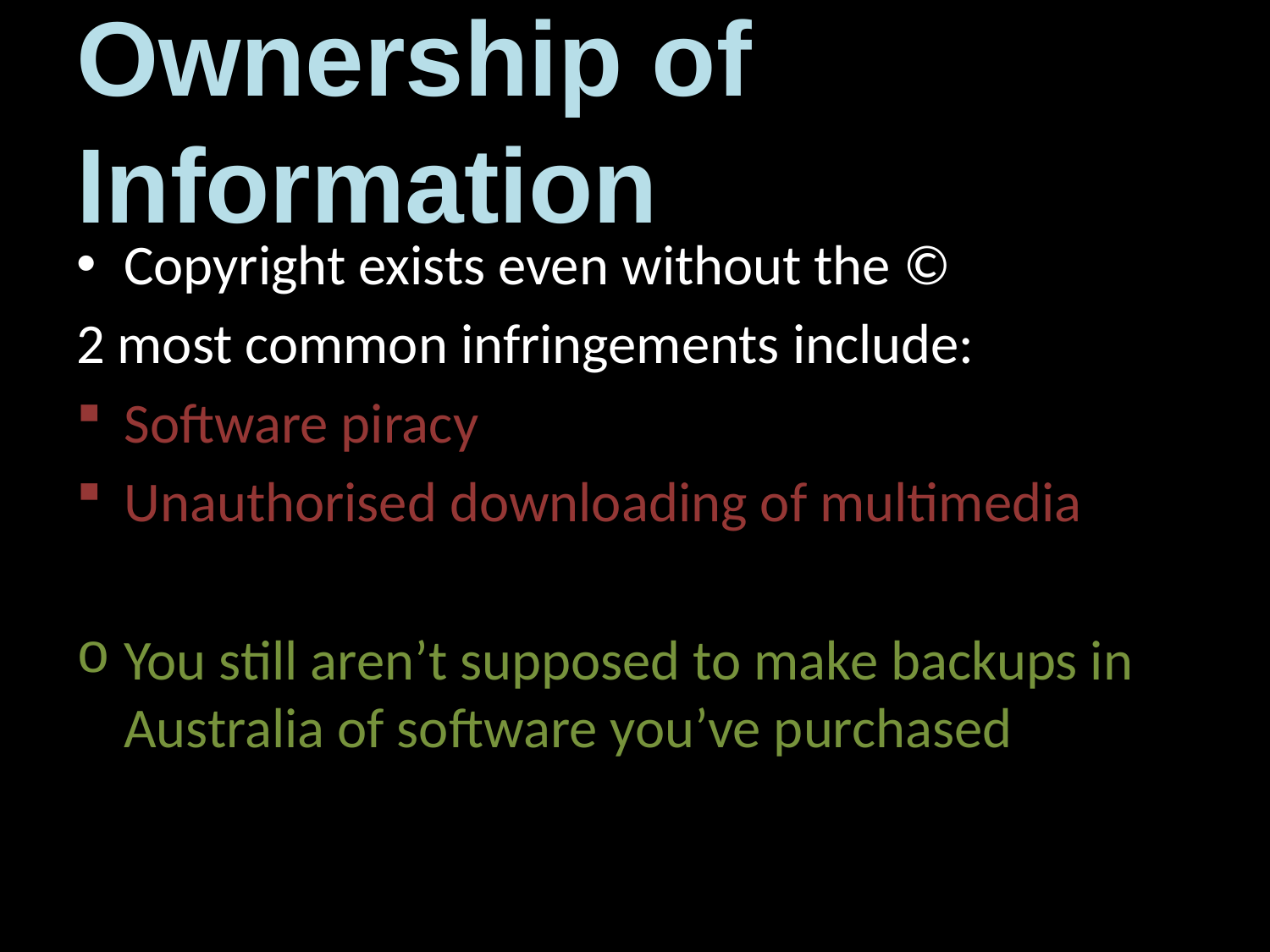

# Ownership of Information
Copyright exists even without the ©
2 most common infringements include:
Software piracy
Unauthorised downloading of multimedia

You still aren’t supposed to make backups in Australia of software you’ve purchased